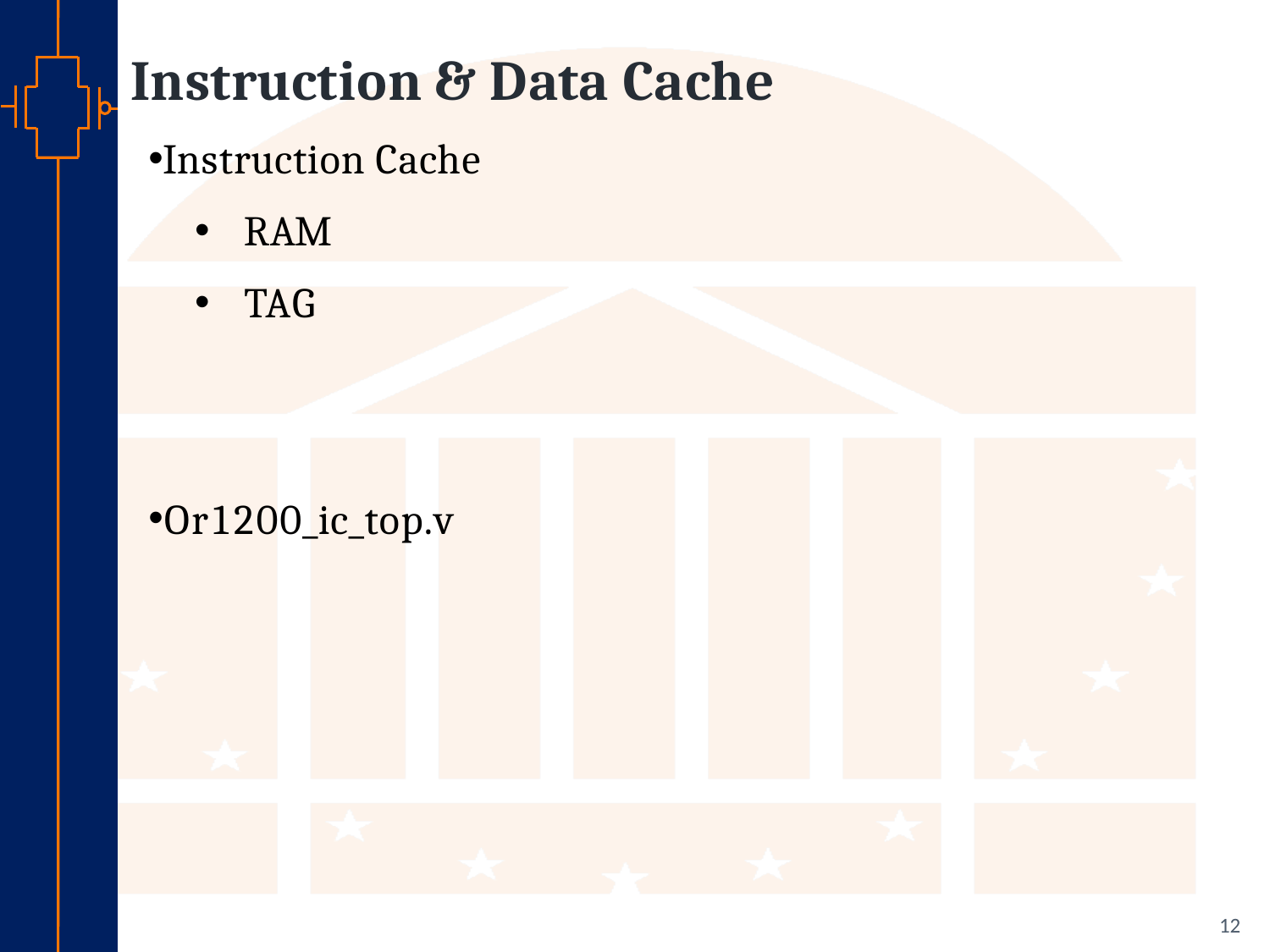

# Instruction & Data Cache
Instruction Cache
RAM
TAG

Or1200_ic_top.v
12